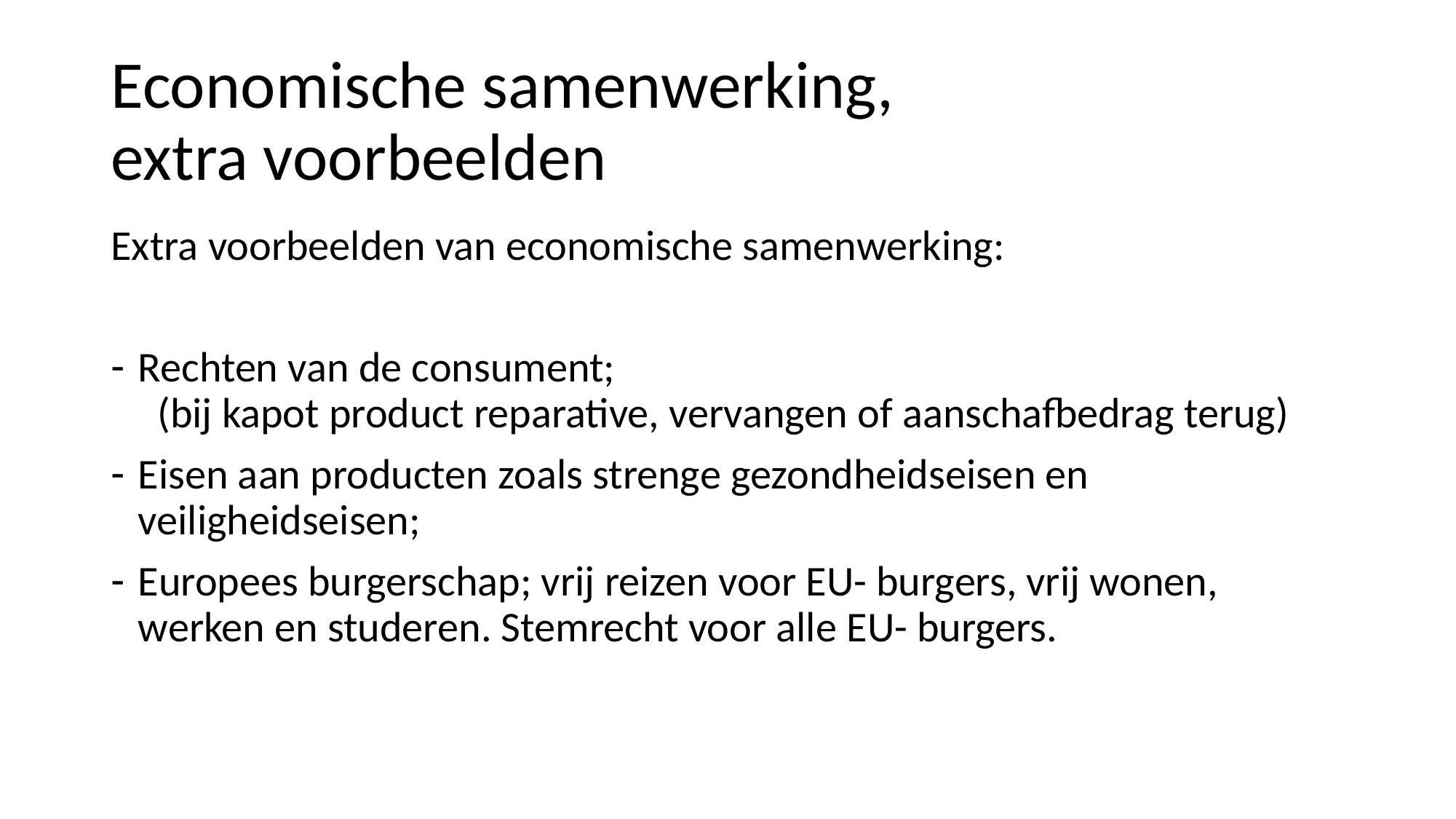

# Economische samenwerking, extra voorbeelden
Extra voorbeelden van economische samenwerking:

Rechten van de consument;
  (bij kapot product reparative, vervangen of aanschafbedrag terug)
Eisen aan producten zoals strenge gezondheidseisen en veiligheidseisen;
Europees burgerschap; vrij reizen voor EU- burgers, vrij wonen, werken en studeren. Stemrecht voor alle EU- burgers.